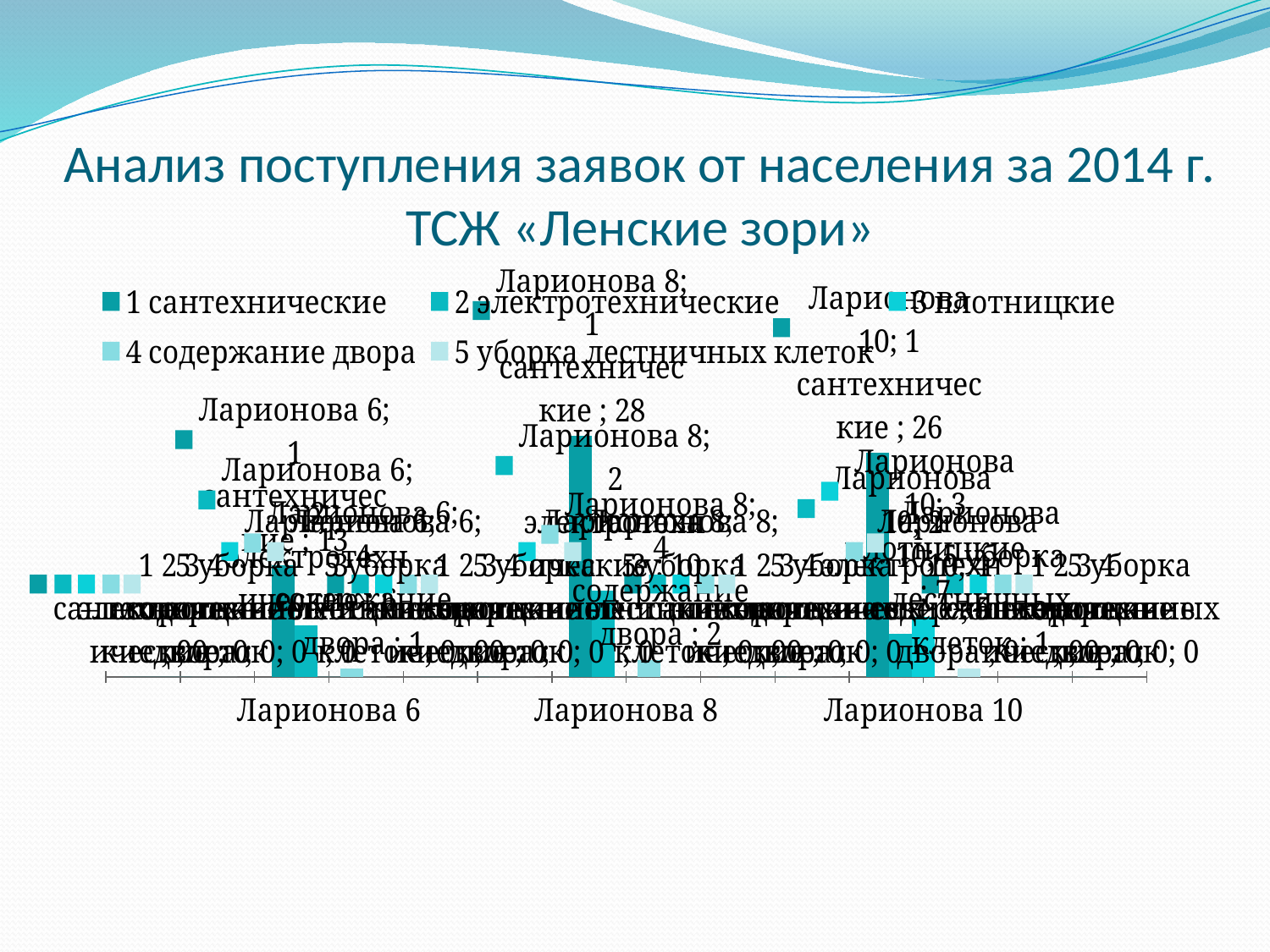

# Анализ поступления заявок от населения за 2014 г. ТСЖ «Ленские зори»

### Chart

| Category | 1 сантехнические  | 2 электротехнические  | 3 плотницкие  | 4 содержание двора  | 5 уборка лестничных клеток  |
|---|---|---|---|---|---|
|  | None | None | None | None | None |
| Ларионова 6 | 13.0 | 6.0 | 0.0 | 1.0 | 0.0 |
|  | None | None | None | None | None |
| Ларионова 8 | 28.0 | 10.0 | 0.0 | 2.0 | 0.0 |
|  | None | None | None | None | None |
| Ларионова 10 | 26.0 | 5.0 | 7.0 | 0.0 | 1.0 |